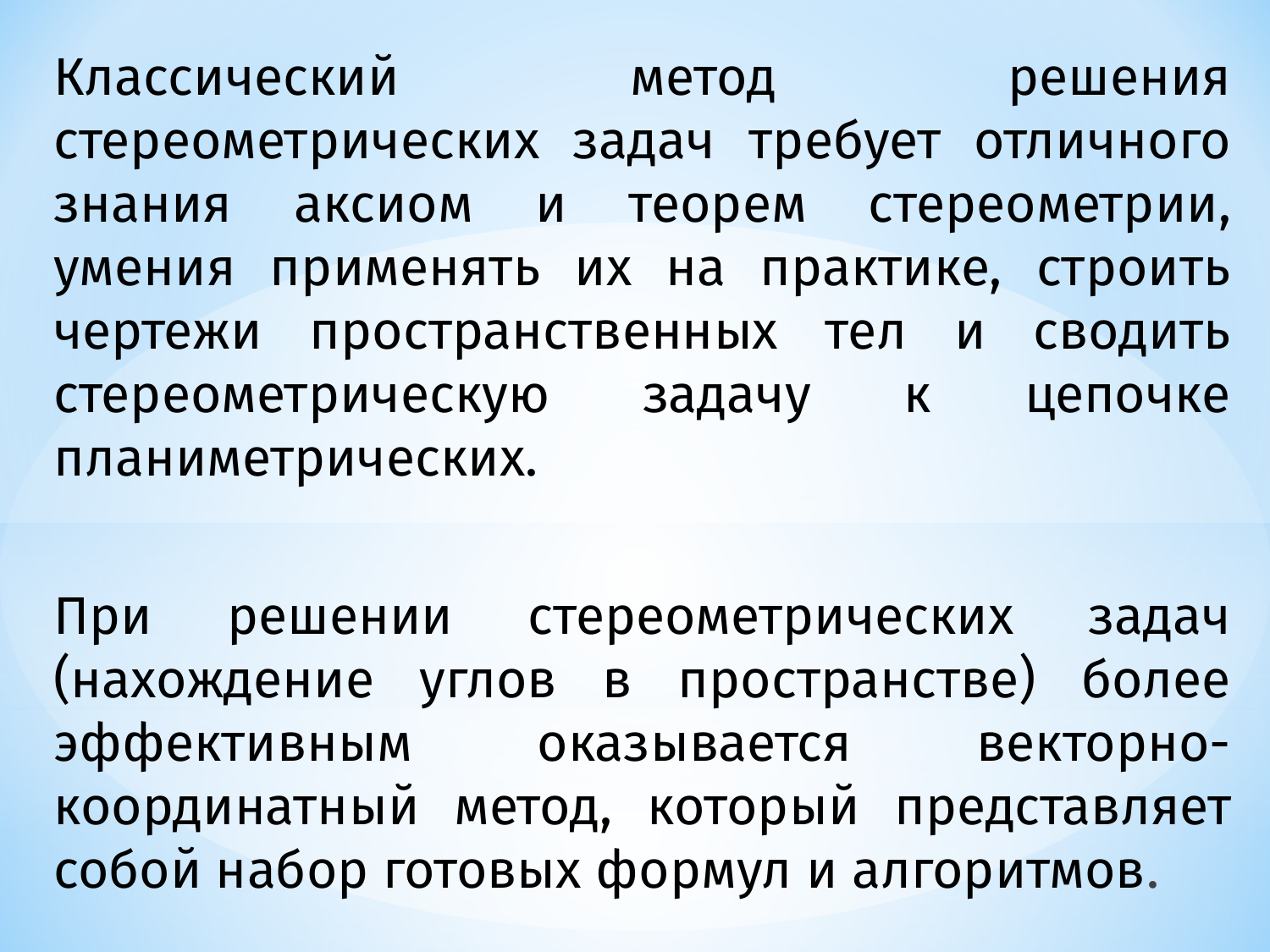

Классический метод решения стереометрических задач требует отличного знания аксиом и теорем стереометрии, умения применять их на практике, строить чертежи пространственных тел и сводить стереометрическую задачу к цепочке планиметрических.

При решении стереометрических задач (нахождение углов в пространстве) более эффективным оказывается векторно-координатный метод, который представляет собой набор готовых формул и алгоритмов.